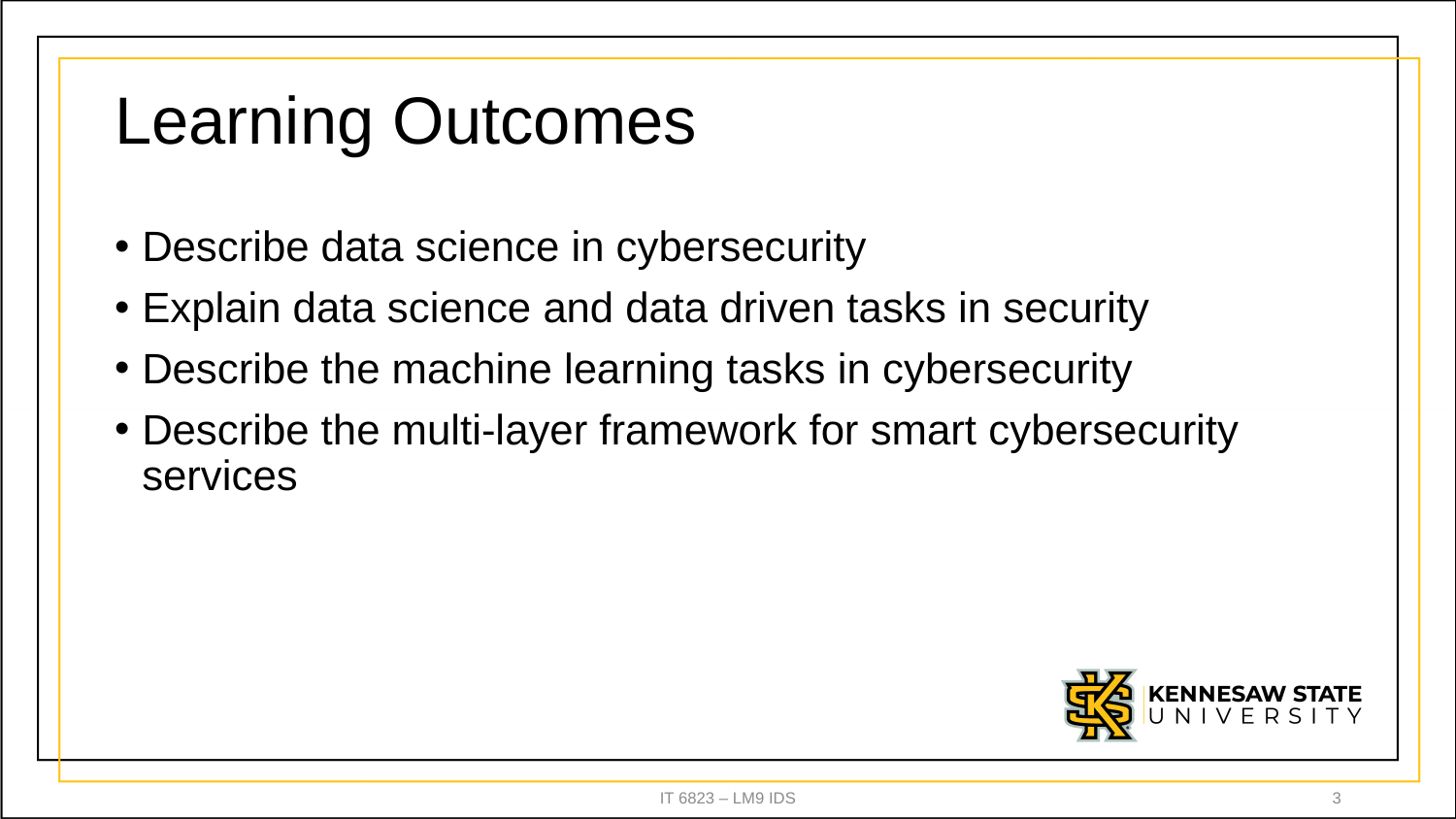

# Learning Outcomes
Describe data science in cybersecurity
Explain data science and data driven tasks in security
Describe the machine learning tasks in cybersecurity
Describe the multi-layer framework for smart cybersecurity services

IT 6823 – LM9 IDS
3